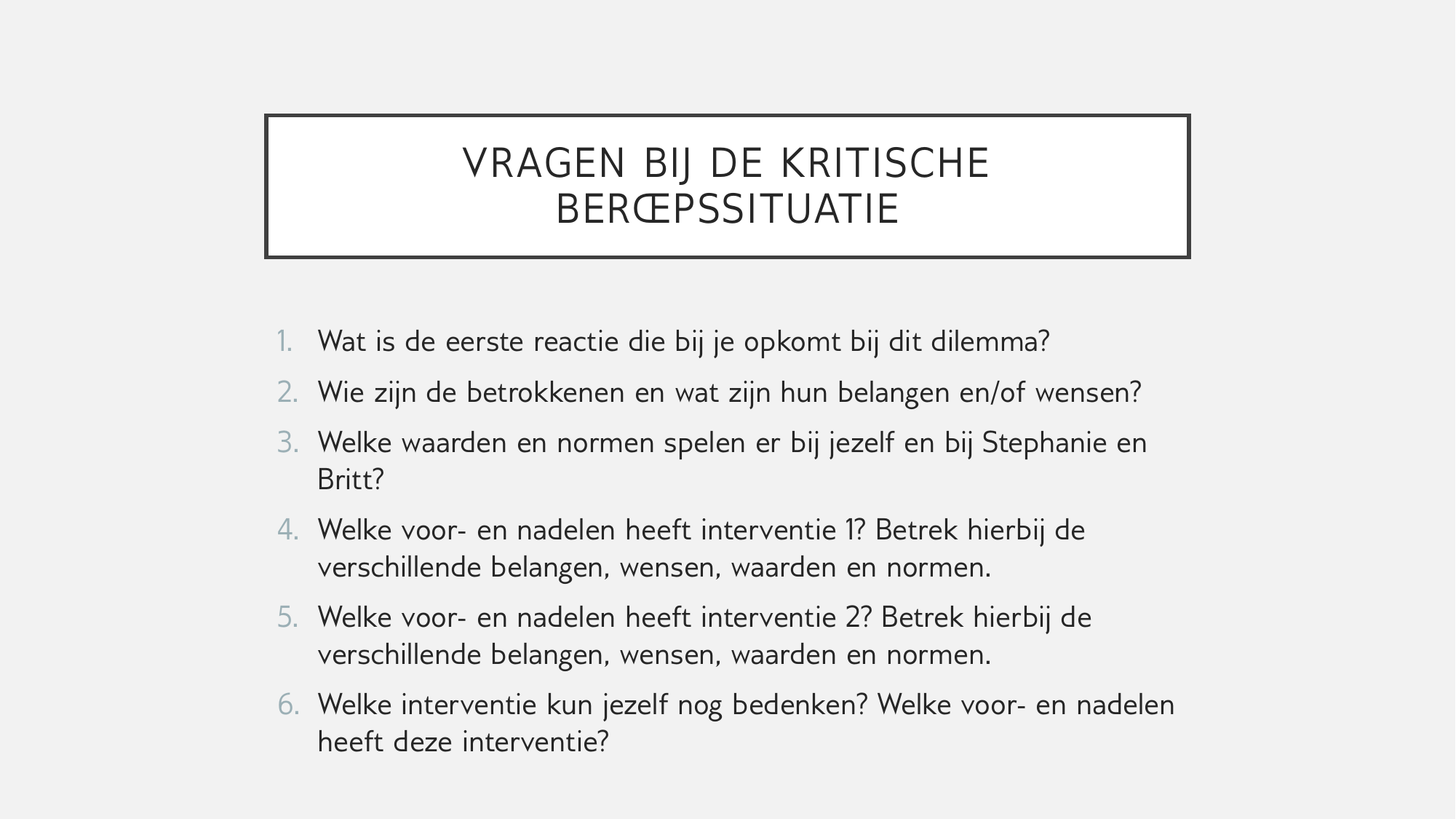

# Vragen bij de kritische beroepssituatie
Wat is de eerste reactie die bij je opkomt bij dit dilemma?
Wie zijn de betrokkenen en wat zijn hun belangen en/of wensen?
Welke waarden en normen spelen er bij jezelf en bij Stephanie en Britt?
Welke voor- en nadelen heeft interventie 1? Betrek hierbij de verschillende belangen, wensen, waarden en normen.
Welke voor- en nadelen heeft interventie 2? Betrek hierbij de verschillende belangen, wensen, waarden en normen.
Welke interventie kun jezelf nog bedenken? Welke voor- en nadelen heeft deze interventie?